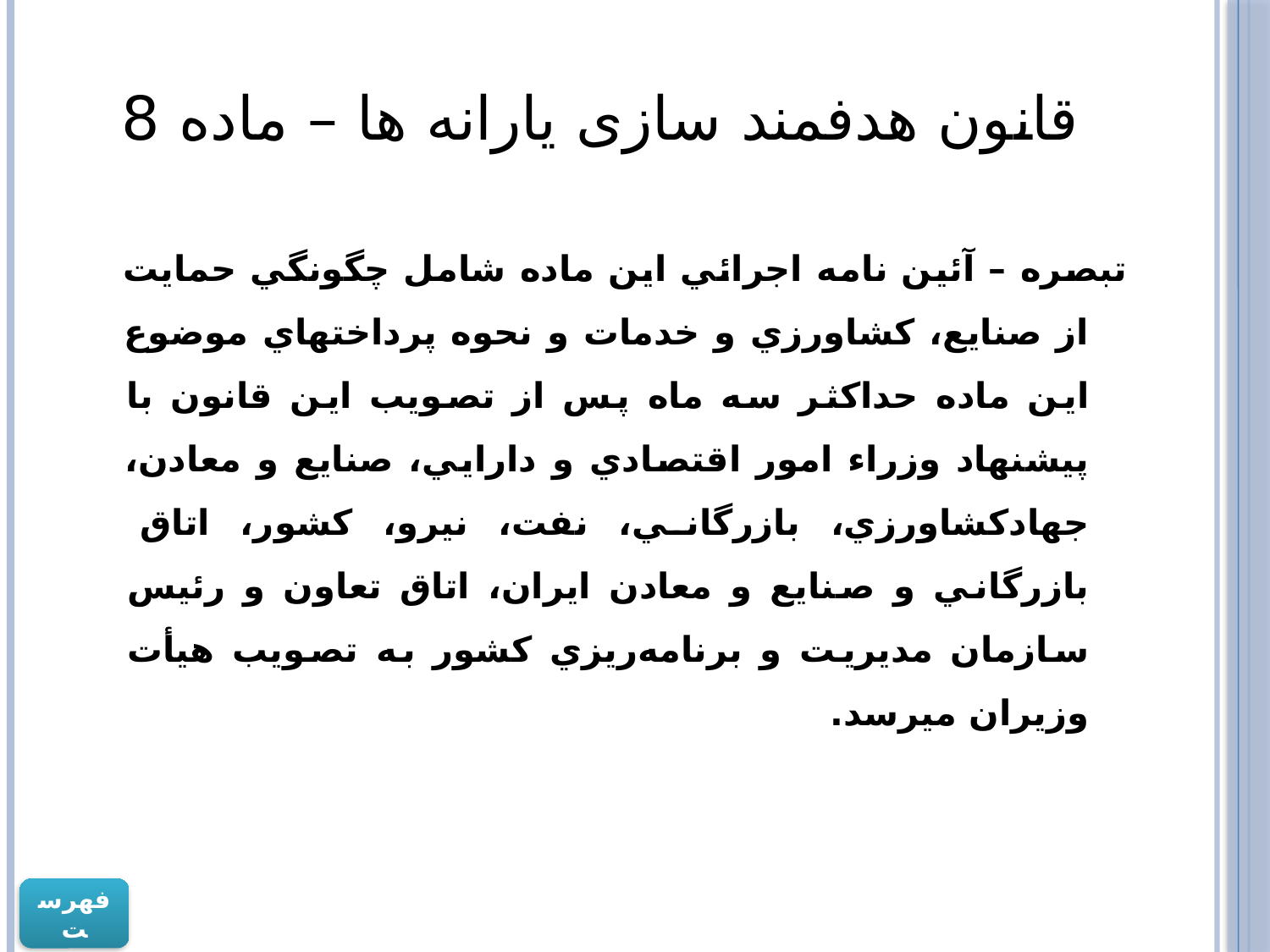

# قانون هدفمند سازی یارانه ها – ماده 8
تبصره – آئين نامه اجرائي اين ماده شامل چگونگي حمايت از صنايع، كشاورزي و خدمات و نحوه پرداختهاي موضوع اين ماده حداكثر سه ماه پس از تصويب اين قانون با پيشنهاد وزراء امور اقتصادي و دارايي، صنايع و معادن، جهادكشاورزي، بازرگاني، نفت، نيرو، كشور، اتاق بازرگاني و صنايع و معادن ايران، اتاق تعاون و رئيس سازمان مديريت و برنامه‌ريزي كشور به تصويب هيأت وزيران ميرسد.
فهرست